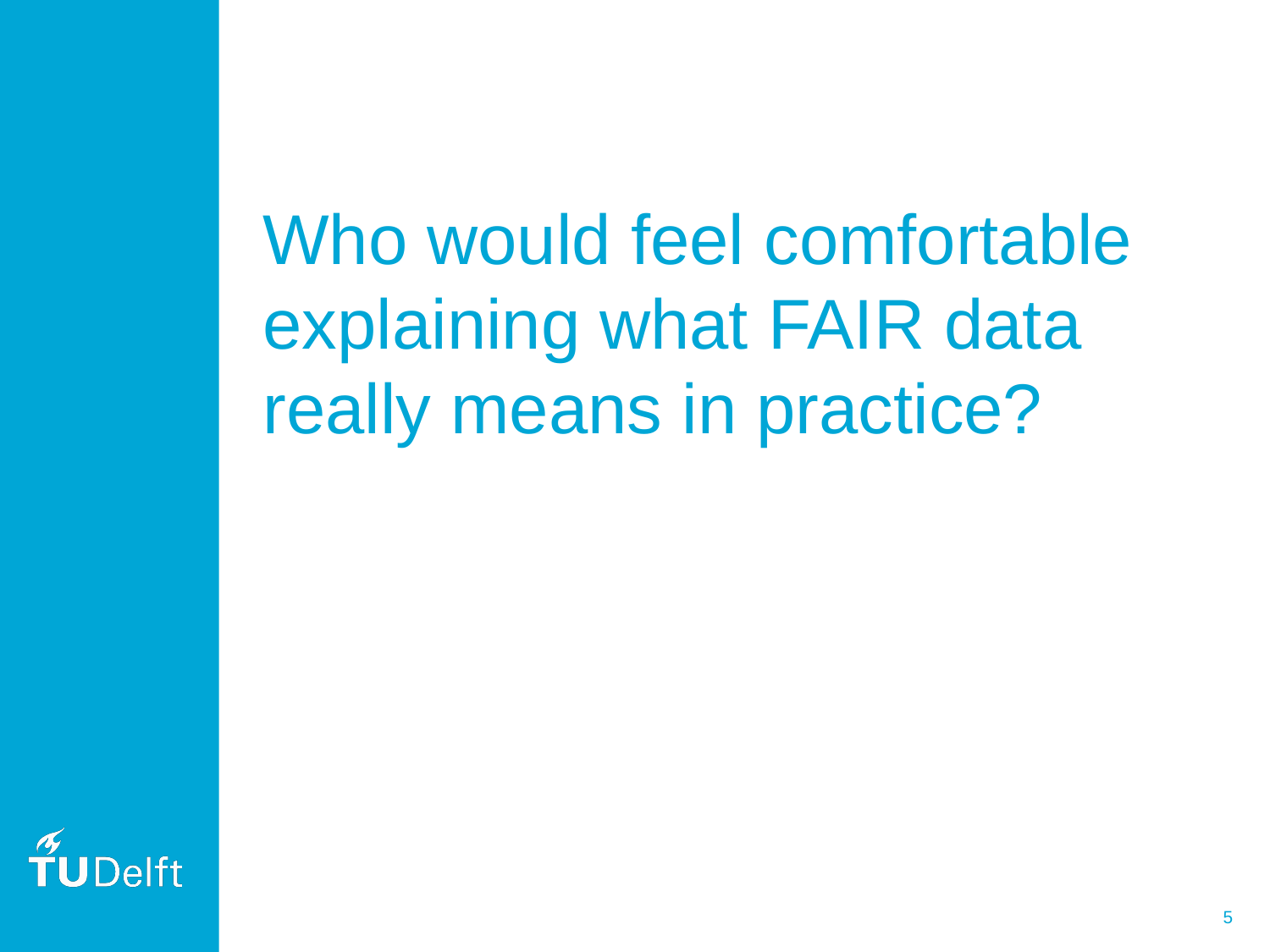

# Who would feel comfortable explaining what FAIR data really means in practice?